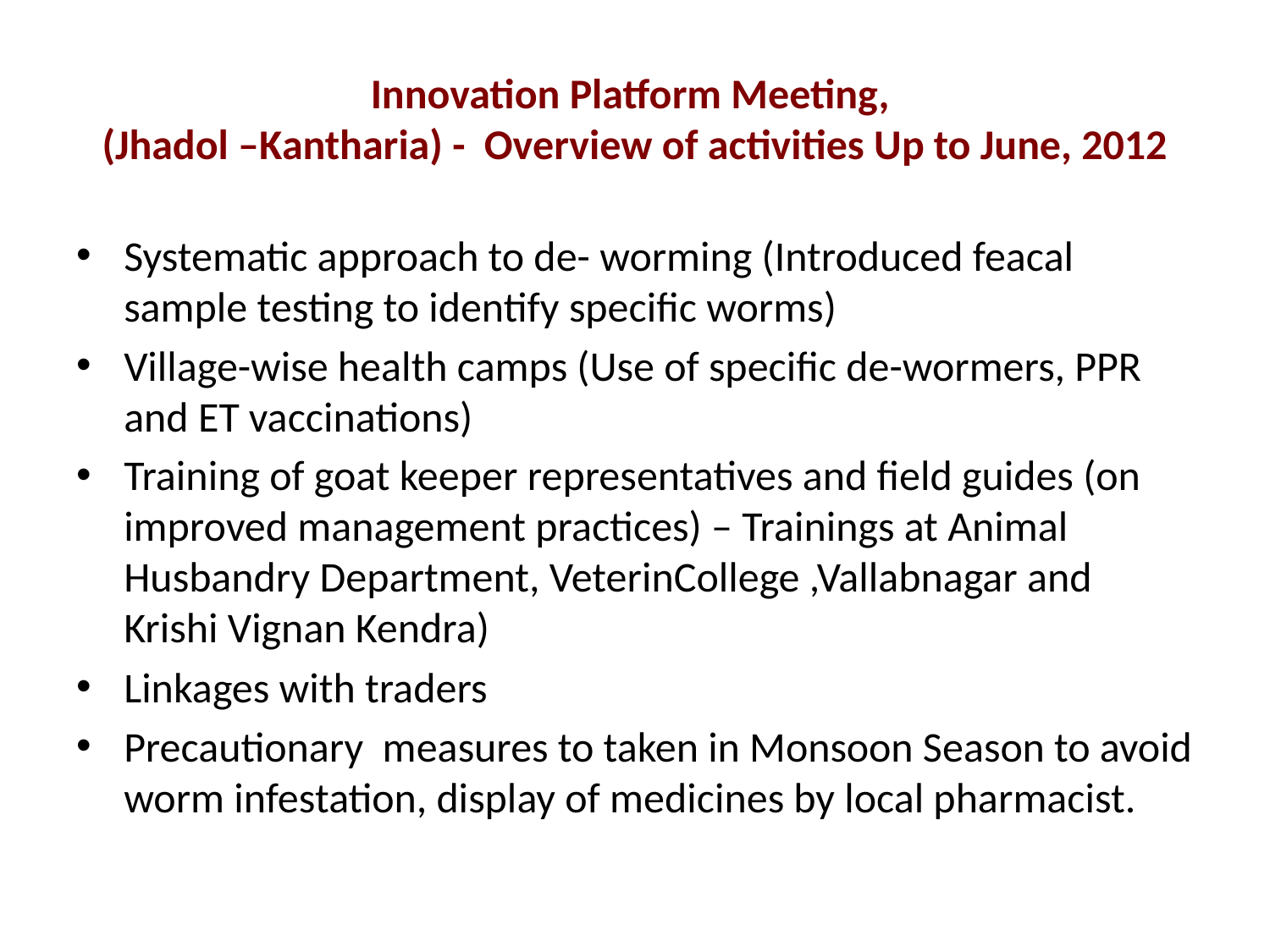

# Innovation Platform Meeting, (Jhadol –Kantharia) -  Overview of activities Up to June, 2012
Systematic approach to de- worming (Introduced feacal sample testing to identify specific worms)
Village-wise health camps (Use of specific de-wormers, PPR and ET vaccinations)
Training of goat keeper representatives and field guides (on improved management practices) – Trainings at Animal Husbandry Department, VeterinCollege ,Vallabnagar and Krishi Vignan Kendra)
Linkages with traders
Precautionary  measures to taken in Monsoon Season to avoid worm infestation, display of medicines by local pharmacist.